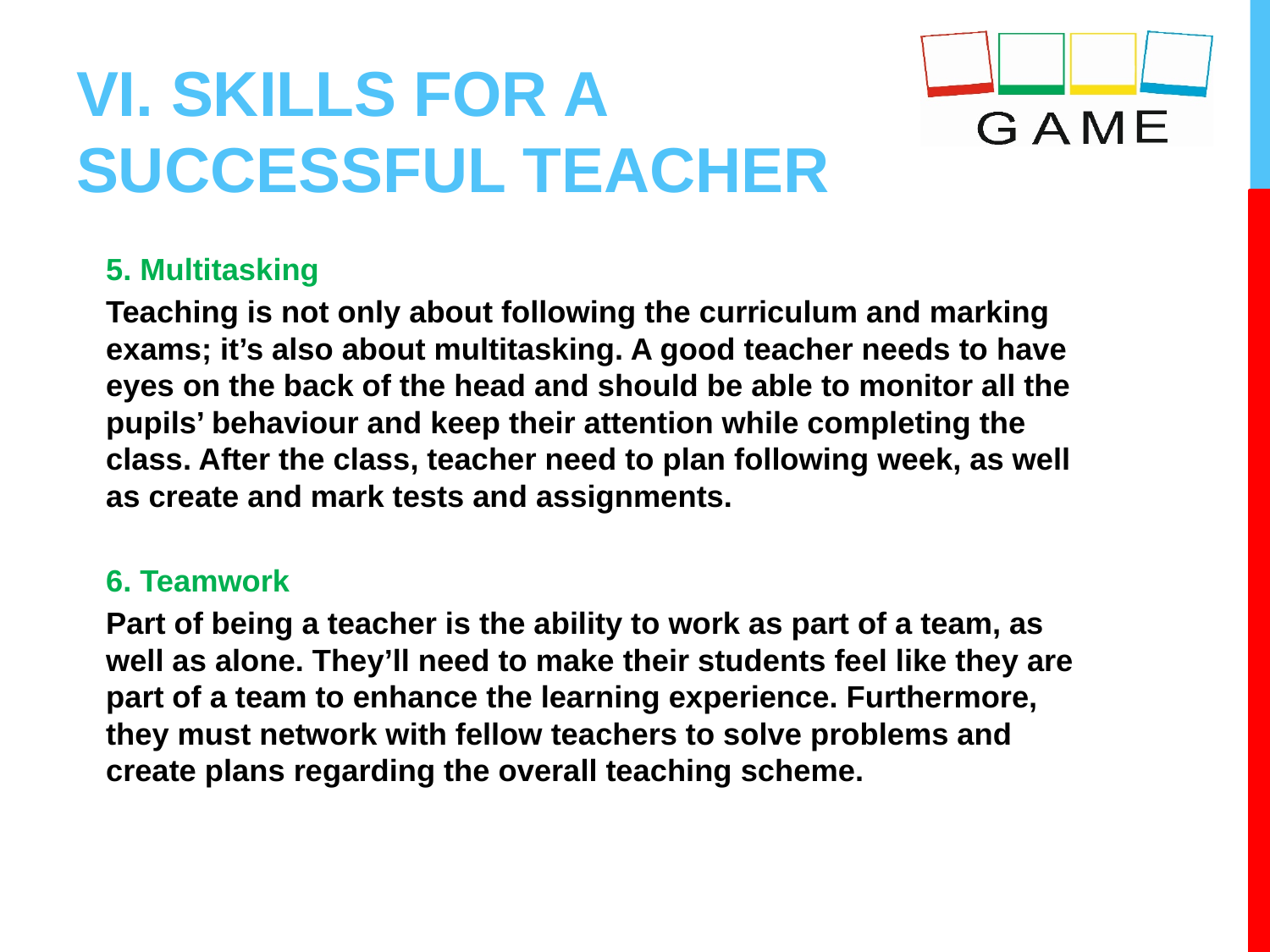

# VI. SKILLS FOR A SUCCESSFUL TEACHER
5. Multitasking
Teaching is not only about following the curriculum and marking exams; it’s also about multitasking. A good teacher needs to have eyes on the back of the head and should be able to monitor all the pupils’ behaviour and keep their attention while completing the class. After the class, teacher need to plan following week, as well as create and mark tests and assignments.

6. Teamwork
Part of being a teacher is the ability to work as part of a team, as well as alone. They’ll need to make their students feel like they are part of a team to enhance the learning experience. Furthermore, they must network with fellow teachers to solve problems and create plans regarding the overall teaching scheme.